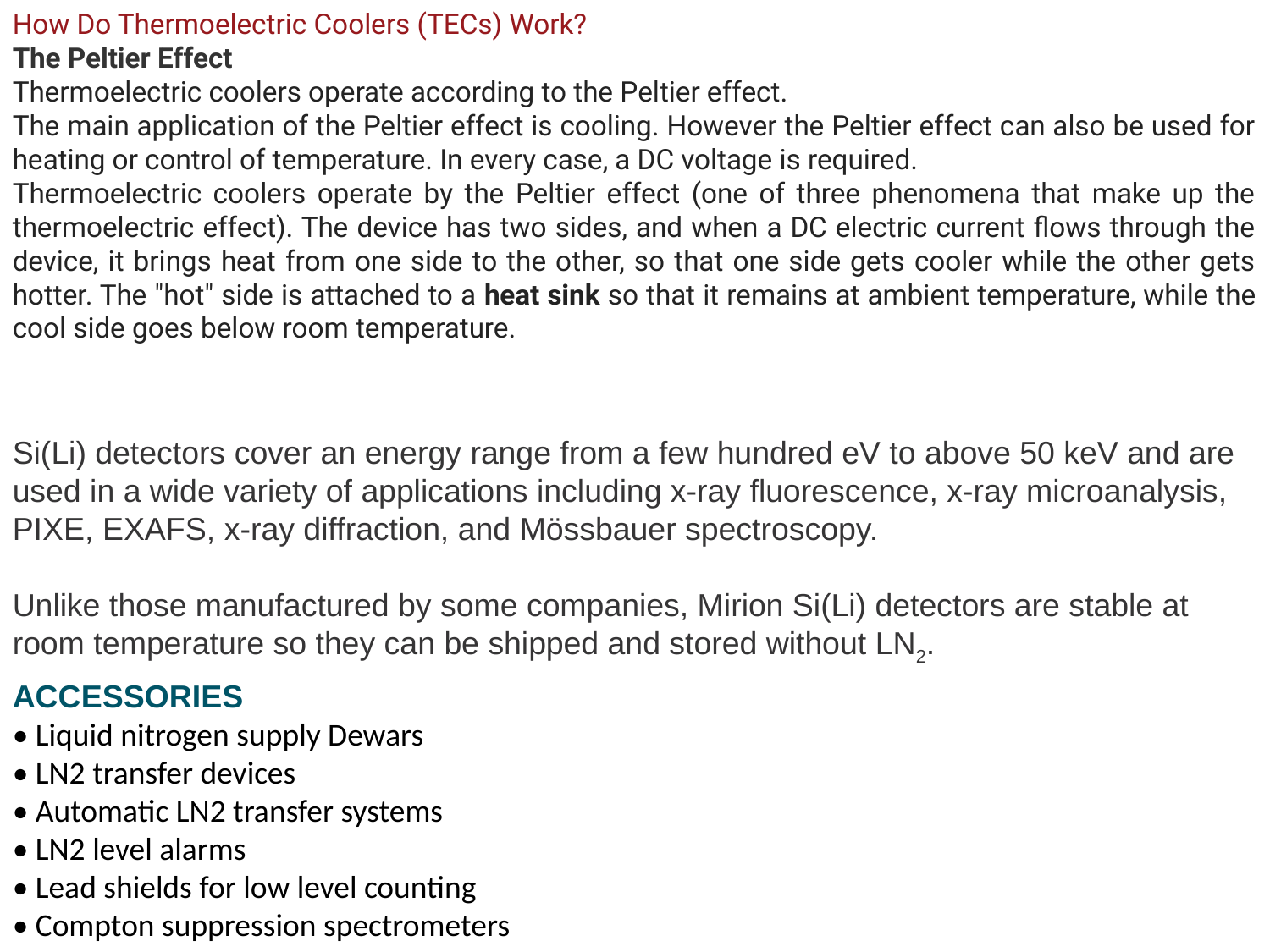

How Do Thermoelectric Coolers (TECs) Work?
The Peltier Effect
Thermoelectric coolers operate according to the Peltier effect.
The main application of the Peltier effect is cooling. However the Peltier effect can also be used for heating or control of temperature. In every case, a DC voltage is required.
Thermoelectric coolers operate by the Peltier effect (one of three phenomena that make up the thermoelectric effect). The device has two sides, and when a DC electric current flows through the device, it brings heat from one side to the other, so that one side gets cooler while the other gets hotter. The "hot" side is attached to a heat sink so that it remains at ambient temperature, while the cool side goes below room temperature.
Si(Li) detectors cover an energy range from a few hundred eV to above 50 keV and are used in a wide variety of applications including x-ray fluorescence, x-ray microanalysis, PIXE, EXAFS, x-ray diffraction, and Mössbauer spectroscopy.

Unlike those manufactured by some companies, Mirion Si(Li) detectors are stable at room temperature so they can be shipped and stored without LN2.
ACCESSORIES
• Liquid nitrogen supply Dewars
• LN2 transfer devices
• Automatic LN2 transfer systems
• LN2 level alarms
• Lead shields for low level counting
• Compton suppression spectrometers